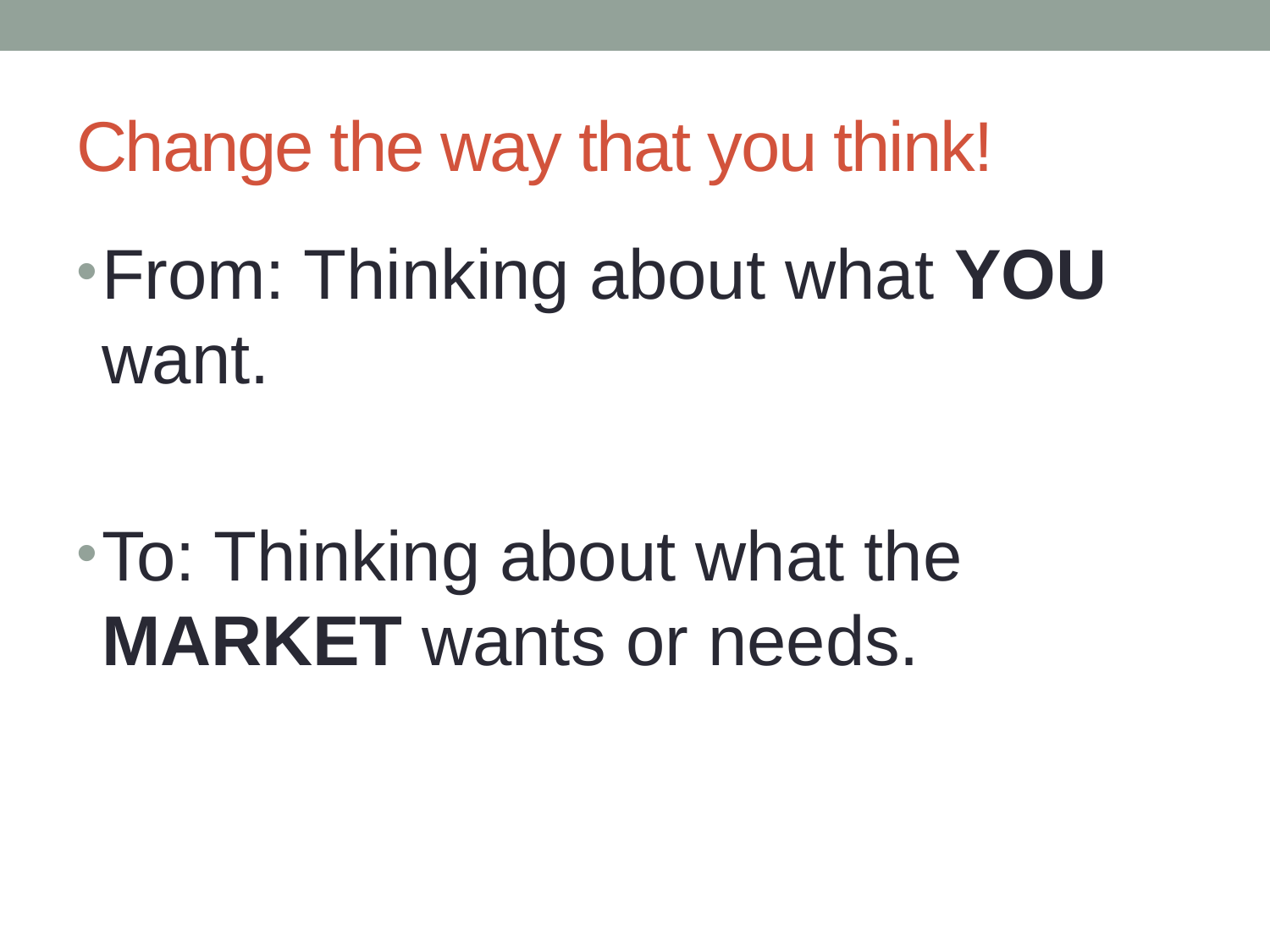

# Change the way that you think!
From: Thinking about what YOU want.

To: Thinking about what the MARKET wants or needs.